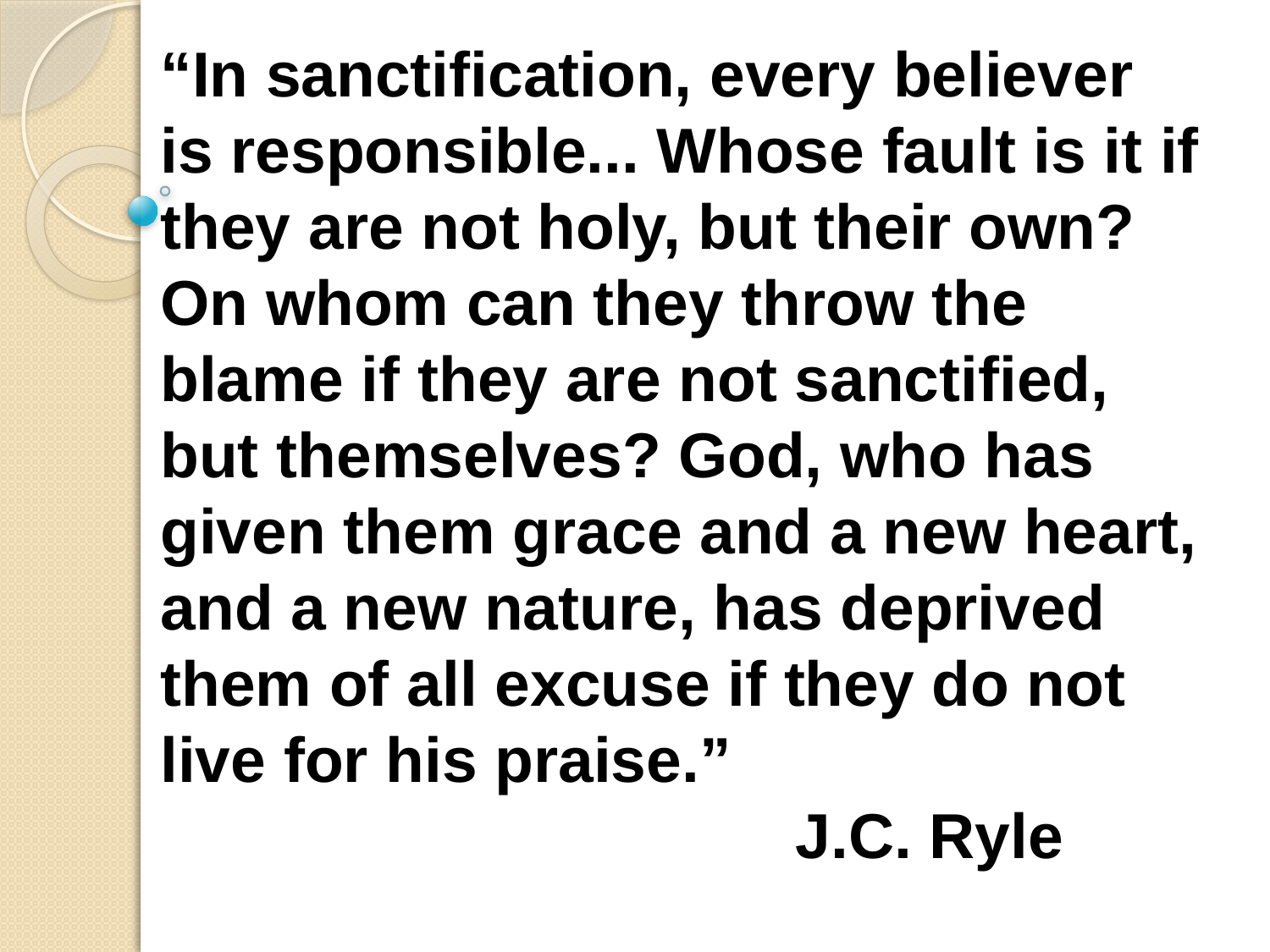

“In sanctification, every believer is responsible... Whose fault is it if they are not holy, but their own? On whom can they throw the blame if they are not sanctified, but themselves? God, who has given them grace and a new heart, and a new nature, has deprived them of all excuse if they do not live for his praise.”
					J.C. Ryle